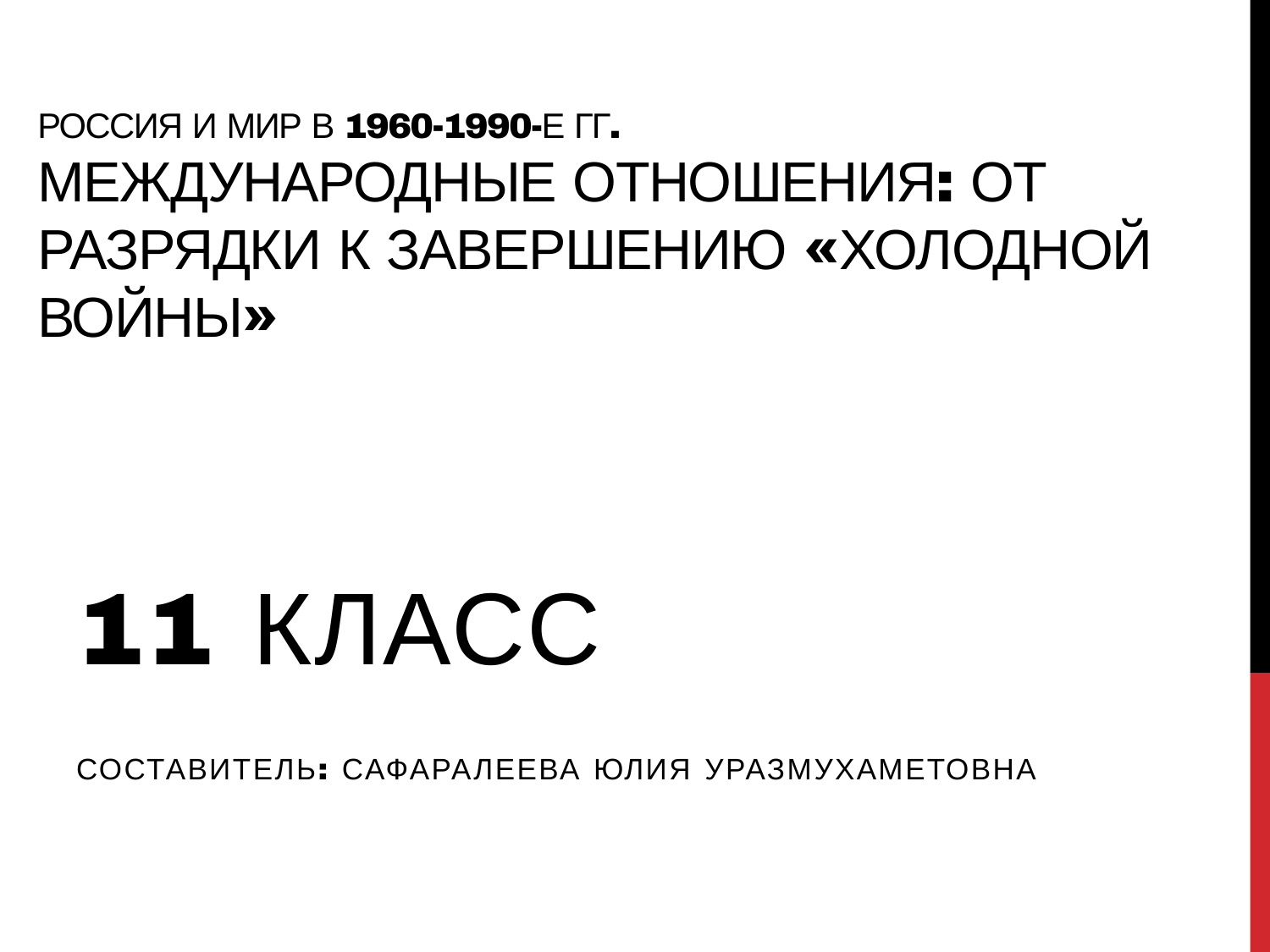

# Россия и мир в 1960-1990-е гг. международные отношения: от разрядки к завершению «холодной войны»
11 класс

Составитель: Сафаралеева Юлия Уразмухаметовна